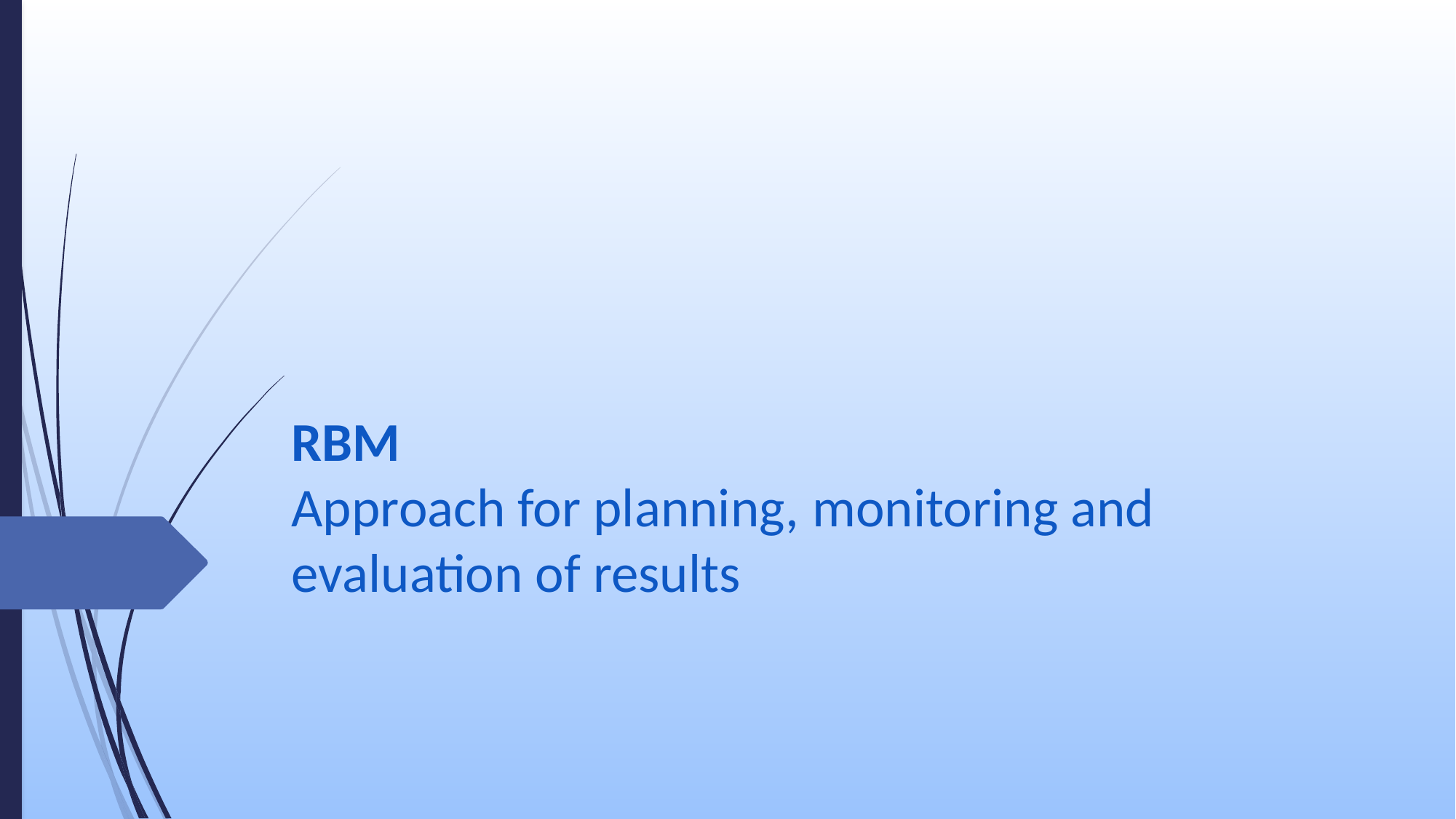

# RBM Approach for planning, monitoring and evaluation of results